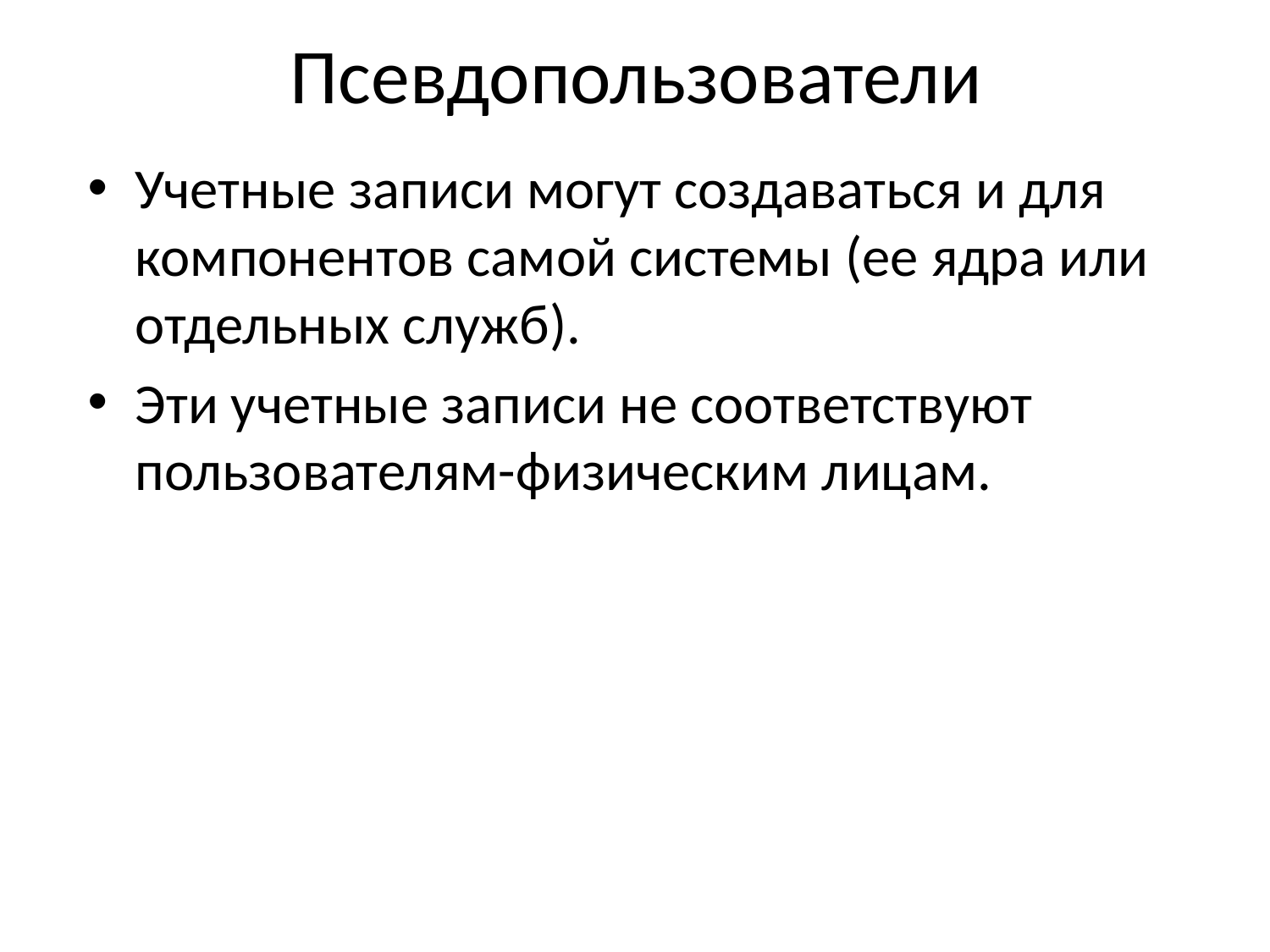

# Псевдопользователи
Учетные записи могут создаваться и для компонентов самой системы (ее ядра или отдельных служб).
Эти учетные записи не соответствуют пользователям-физическим лицам.